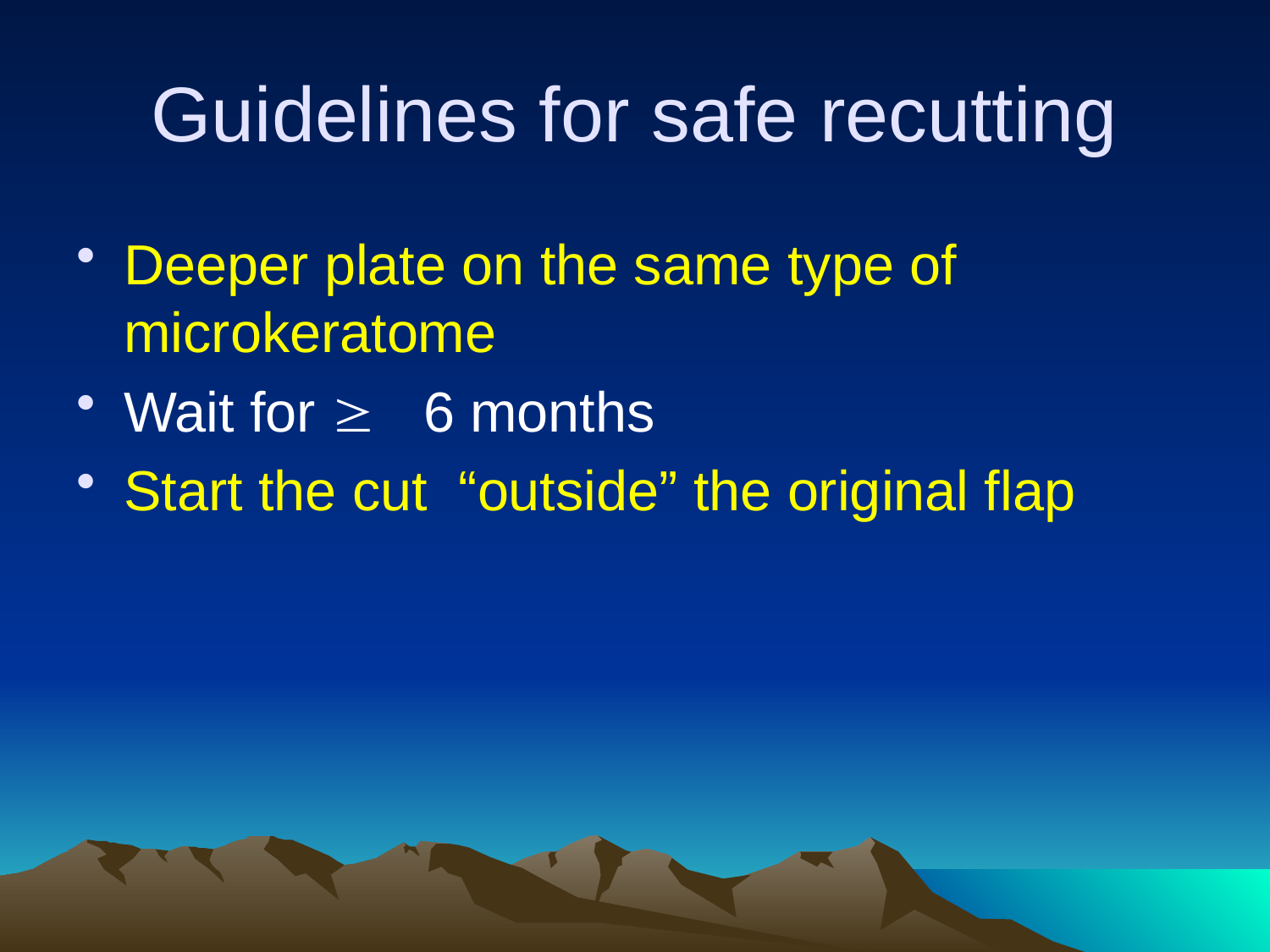

# Guidelines for safe recutting
Deeper plate on the same type of microkeratome
Wait for ≥   6 months
Start the cut  “outside” the original flap